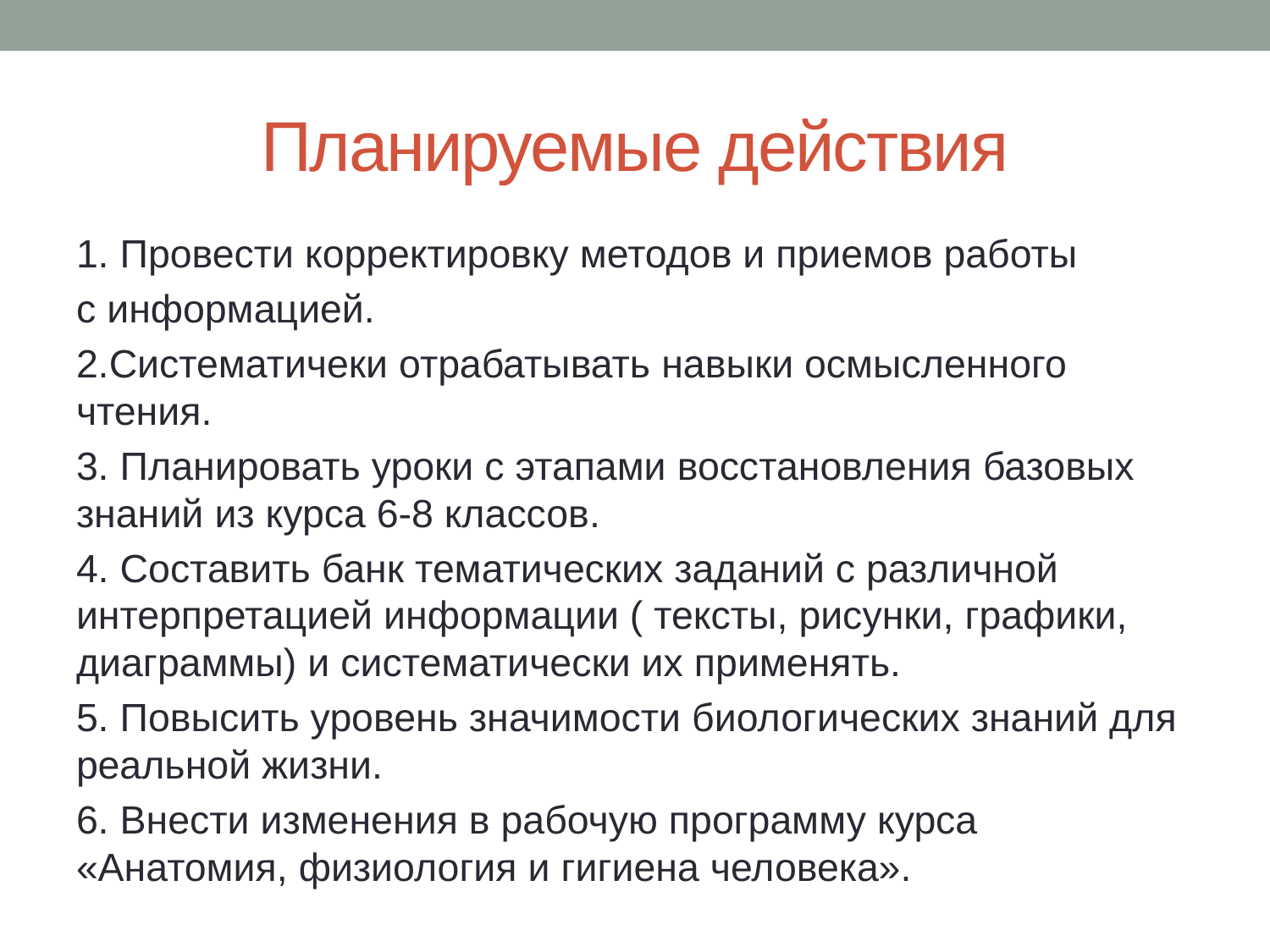

# Планируемые действия
1. Провести корректировку методов и приемов работы
с информацией.
2.Систематичеки отрабатывать навыки осмысленного чтения.
3. Планировать уроки с этапами восстановления базовых знаний из курса 6-8 классов.
4. Составить банк тематических заданий с различной интерпретацией информации ( тексты, рисунки, графики, диаграммы) и систематически их применять.
5. Повысить уровень значимости биологических знаний для реальной жизни.
6. Внести изменения в рабочую программу курса «Анатомия, физиология и гигиена человека».